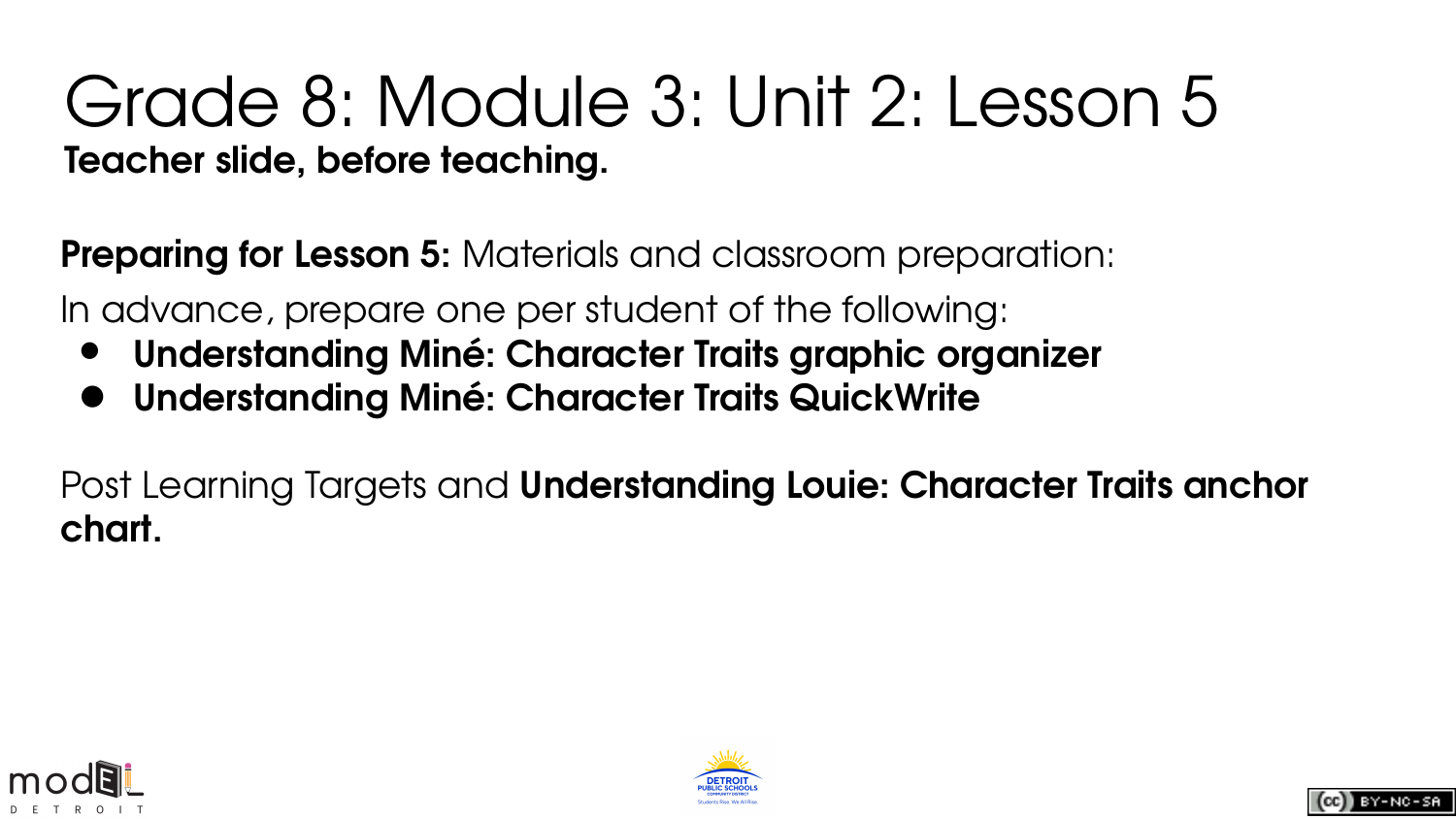

Grade 8: Module 3: Unit 2: Lesson 5
Teacher slide, before teaching.

Preparing for Lesson 5: Materials and classroom preparation:
In advance, prepare one per student of the following:
Understanding Miné: Character Traits graphic organizer
Understanding Miné: Character Traits QuickWrite

Post Learning Targets and Understanding Louie: Character Traits anchor chart.